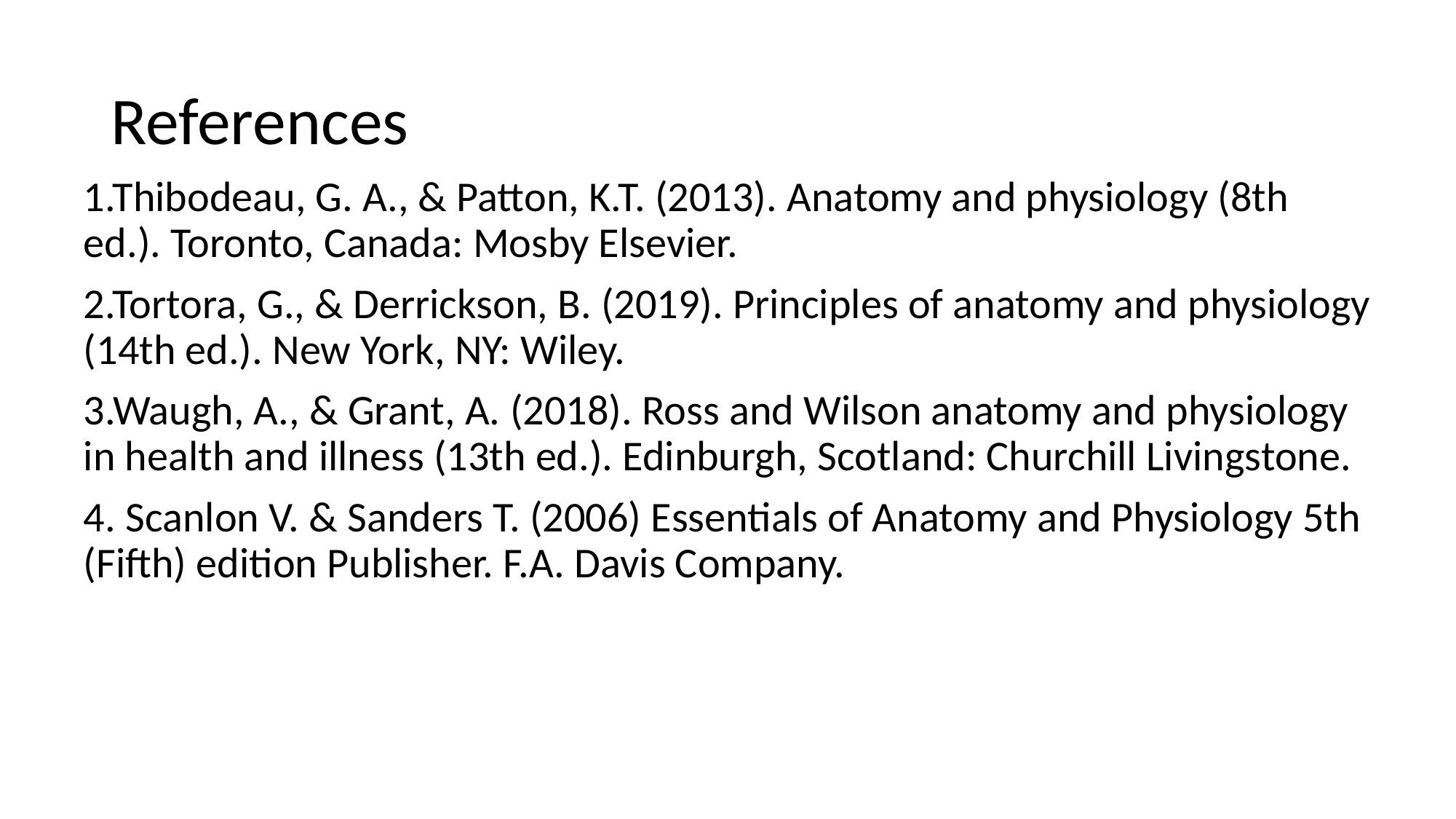

# References
1.Thibodeau, G. A., & Patton, K.T. (2013). Anatomy and physiology (8th ed.). Toronto, Canada: Mosby Elsevier.
2.Tortora, G., & Derrickson, B. (2019). Principles of anatomy and physiology (14th ed.). New York, NY: Wiley.
3.Waugh, A., & Grant, A. (2018). Ross and Wilson anatomy and physiology in health and illness (13th ed.). Edinburgh, Scotland: Churchill Livingstone.
4. Scanlon V. & Sanders T. (2006) Essentials of Anatomy and Physiology 5th (Fifth) edition Publisher. F.A. Davis Company.